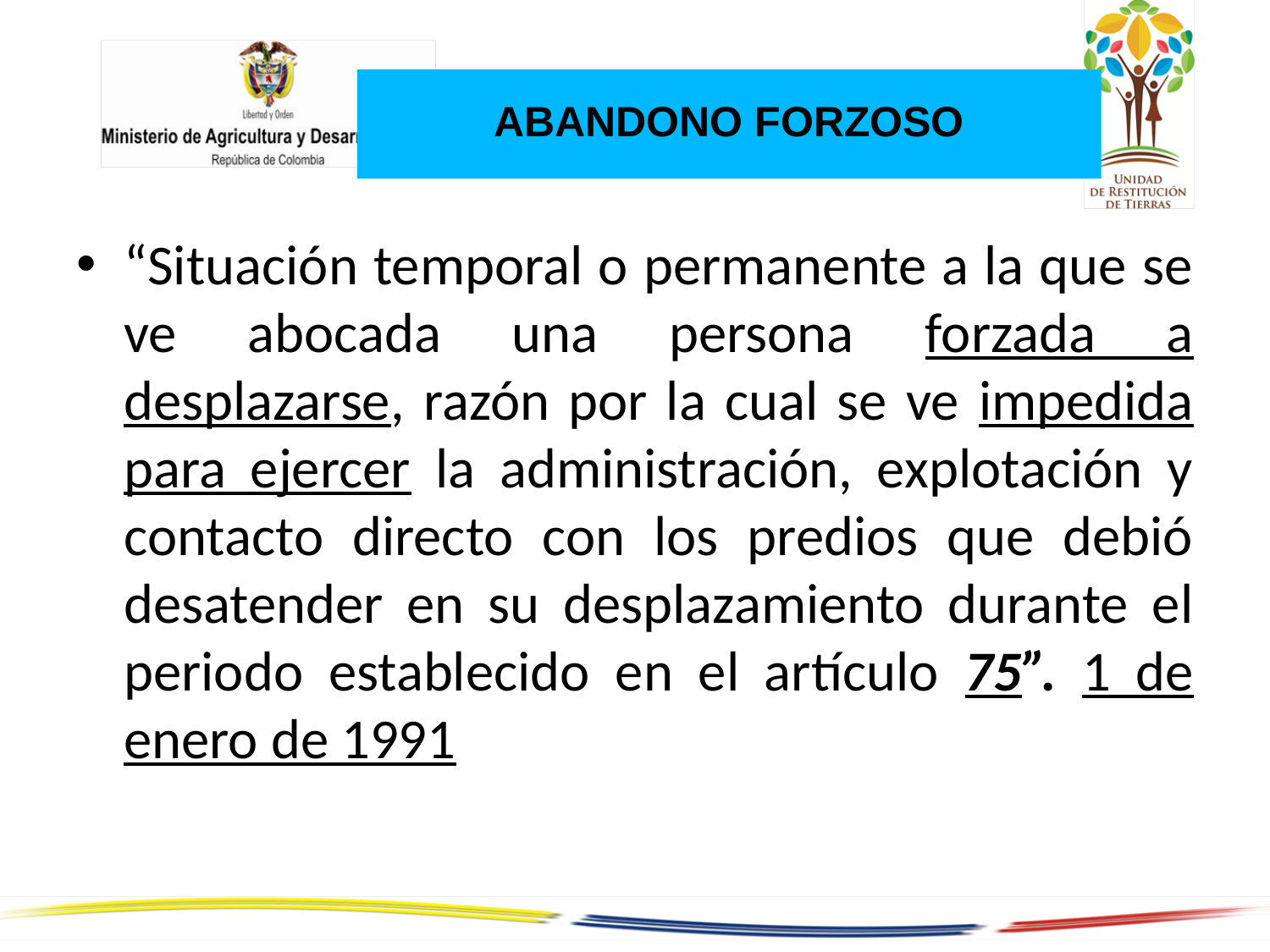

ABANDONO FORZOSO
“Situación temporal o permanente a la que se ve abocada una persona forzada a desplazarse, razón por la cual se ve impedida para ejercer la administración, explotación y contacto directo con los predios que debió desatender en su desplazamiento durante el periodo establecido en el artículo 75”. 1 de enero de 1991